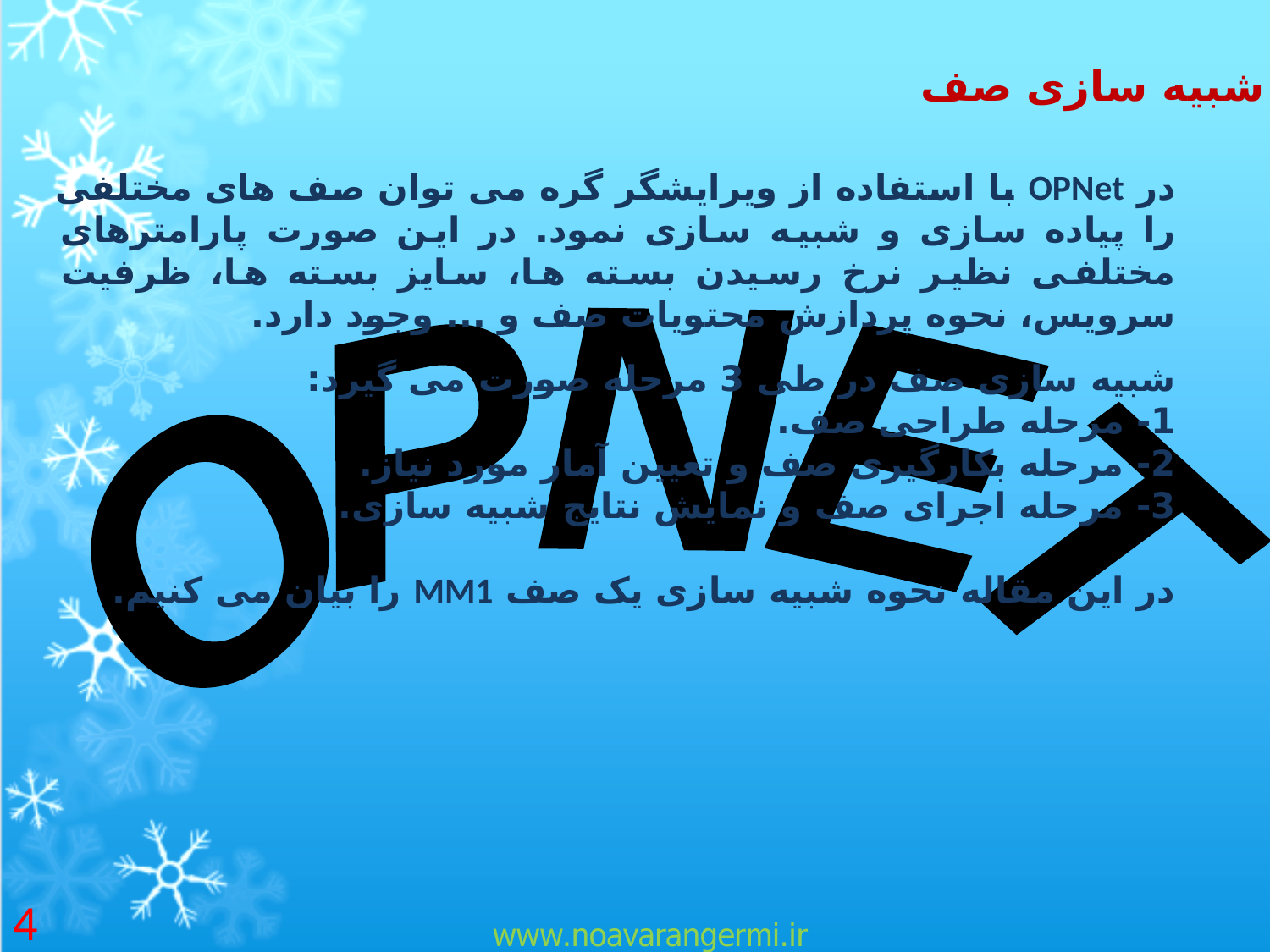

شبیه سازی صف
در OPNet با استفاده از ویرایشگر گره می توان صف های مختلفی را پیاده سازی و شبیه سازی نمود. در این صورت پارامترهای مختلفی نظیر نرخ رسیدن بسته ها، سایز بسته ها، ظرفیت سرویس، نحوه پردازش محتویات صف و ... وجود دارد.

شبیه سازی صف در طی 3 مرحله صورت می گیرد:
1- مرحله طراحی صف.
2- مرحله بکارگیری صف و تعیین آمار مورد نیاز.
3- مرحله اجرای صف و نمایش نتایج شبیه سازی.

در این مقاله نحوه شبیه سازی یک صف MM1 را بیان می کنیم.

OPNET
45
www.noavarangermi.ir